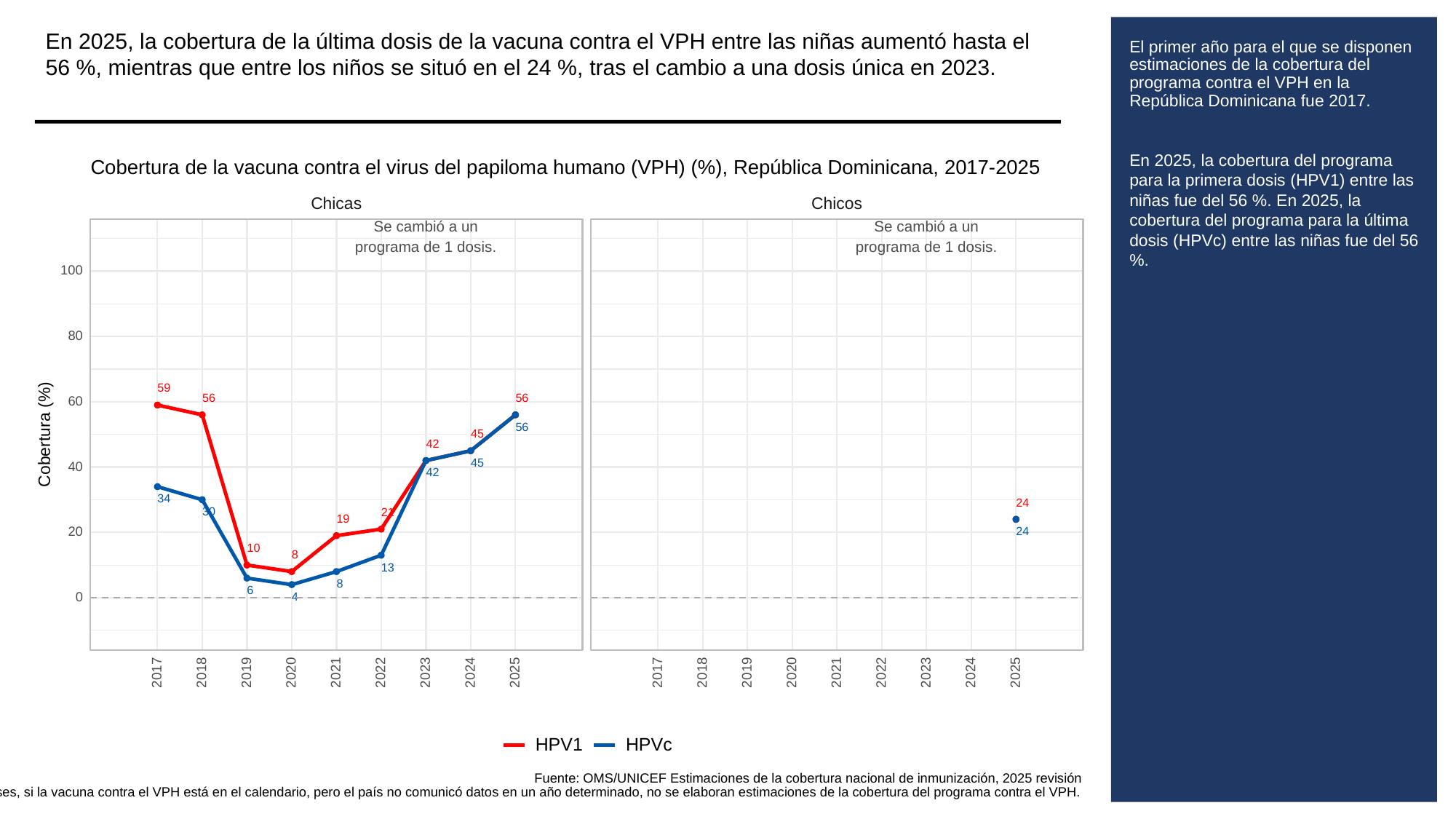

En 2025, la cobertura de la última dosis de la vacuna contra el VPH entre las niñas aumentó hasta el 56 %, mientras que entre los niños se situó en el 24 %, tras el cambio a una dosis única en 2023.
# El primer año para el que se disponen estimaciones de la cobertura del programa contra el VPH en la República Dominicana fue 2017.

En 2025, la cobertura del programa para la primera dosis (HPV1) entre las niñas fue del 56 %. En 2025, la cobertura del programa para la última dosis (HPVc) entre las niñas fue del 56 %.

Cobertura de la vacuna contra el virus del papiloma humano (VPH) (%), República Dominicana, 2017-2025
Chicas
Chicos

Se cambió a un
Se cambió a un

programa de 1 dosis.
programa de 1 dosis.
100

80

59
56
56
60

56
Cobertura (%)
45

42

45
40

42

34

24

30
21
19

20
24

10
8

13

8

6
0
4

2023
2023
2017
2018
2019
2020
2021
2022
2024
2025
2017
2018
2019
2020
2021
2022
2024
2025
HPVc
HPV1

Fuente: OMS/UNICEF Estimaciones de la cobertura nacional de inmunización, 2025 revisión
Para algunos países, si la vacuna contra el VPH está en el calendario, pero el país no comunicó datos en un año determinado, no se elaboran estimaciones de la cobertura del programa contra el VPH.